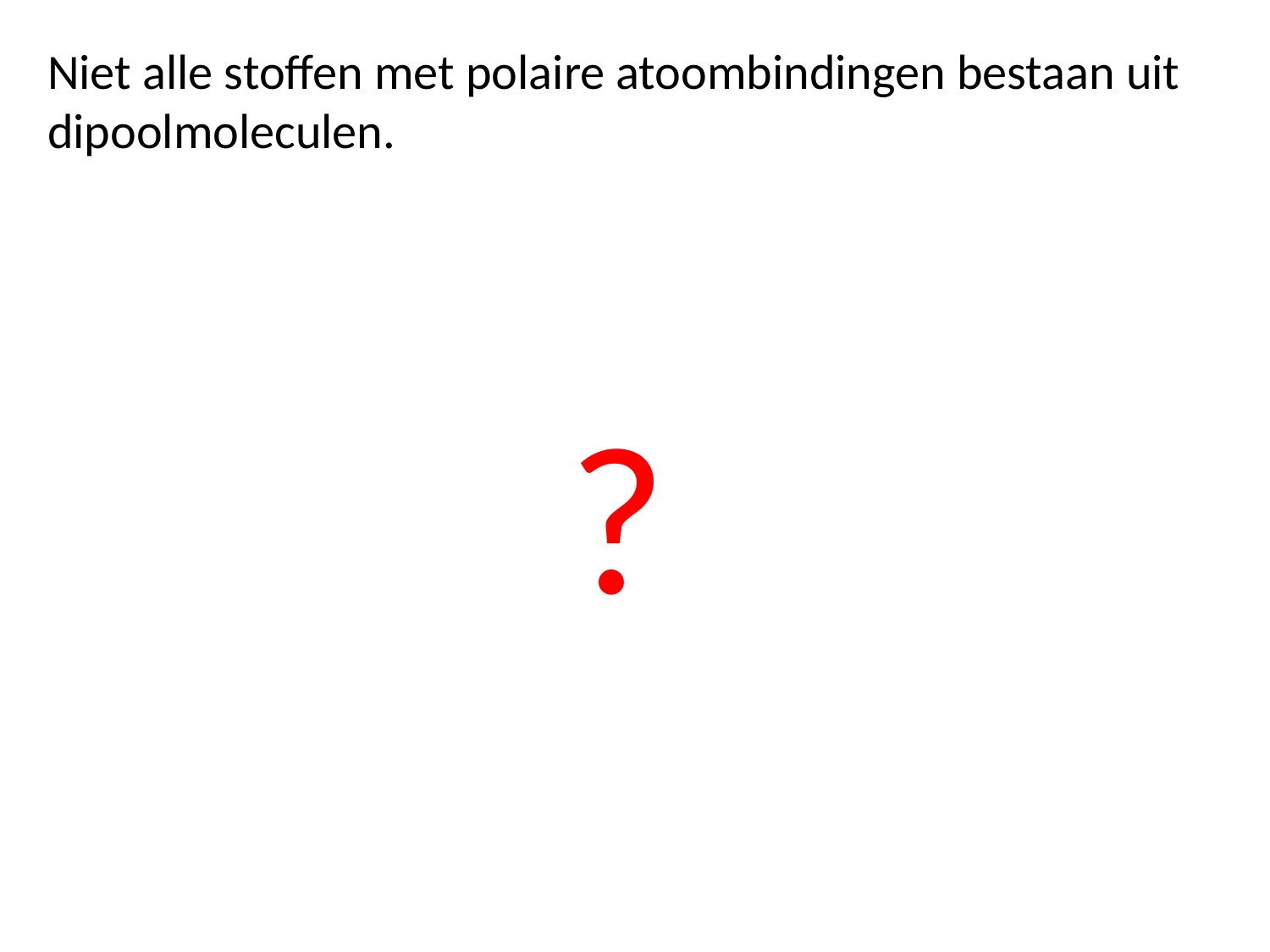

Niet alle stoffen met polaire atoombindingen bestaan uit dipoolmoleculen.
    ?